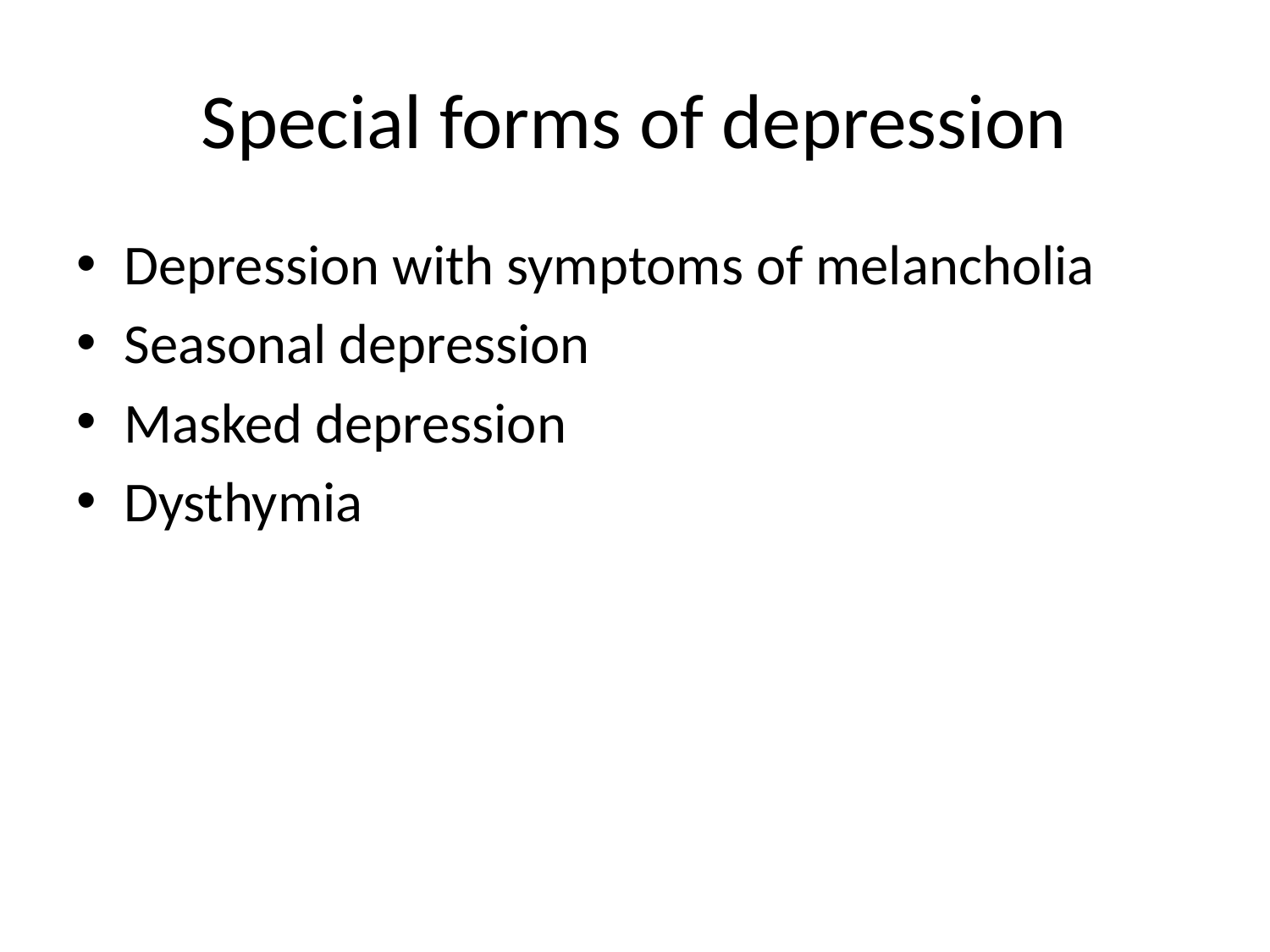

# Special forms of depression
Depression with symptoms of melancholia
Seasonal depression
Masked depression
Dysthymia